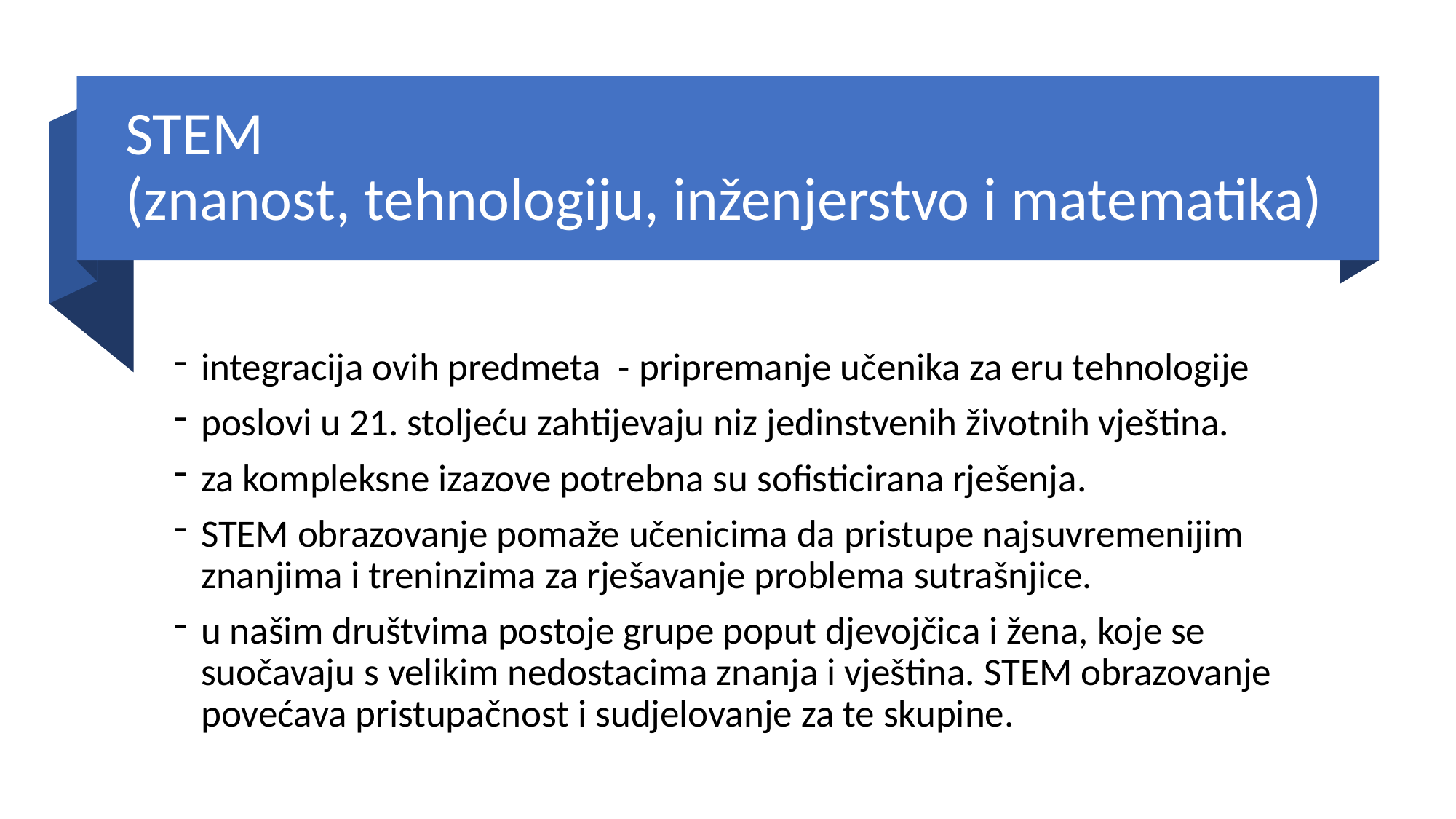

# STEM (znanost, tehnologiju, inženjerstvo i matematika)

integracija ovih predmeta  - pripremanje učenika za eru tehnologije
poslovi u 21. stoljeću zahtijevaju niz jedinstvenih životnih vještina.
za kompleksne izazove potrebna su sofisticirana rješenja.
STEM obrazovanje pomaže učenicima da pristupe najsuvremenijim znanjima i treninzima za rješavanje problema sutrašnjice.
u našim društvima postoje grupe poput djevojčica i žena, koje se suočavaju s velikim nedostacima znanja i vještina. STEM obrazovanje povećava pristupačnost i sudjelovanje za te skupine.